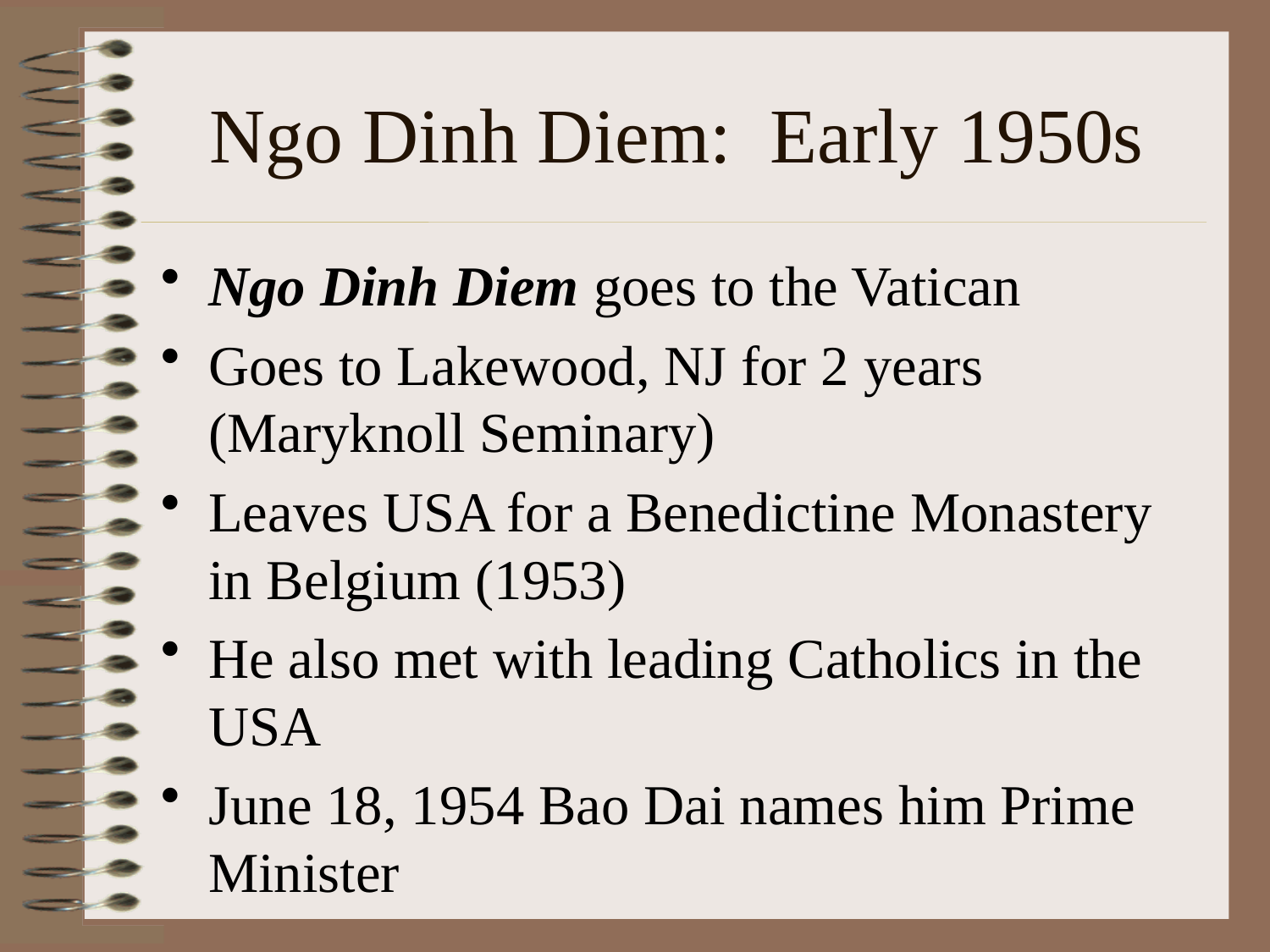

# Ngo Dinh Diem:  Early 1950s
Ngo Dinh Diem goes to the Vatican
Goes to Lakewood, NJ for 2 years (Maryknoll Seminary)
Leaves USA for a Benedictine Monastery in Belgium (1953)
He also met with leading Catholics in the USA
June 18, 1954 Bao Dai names him Prime Minister